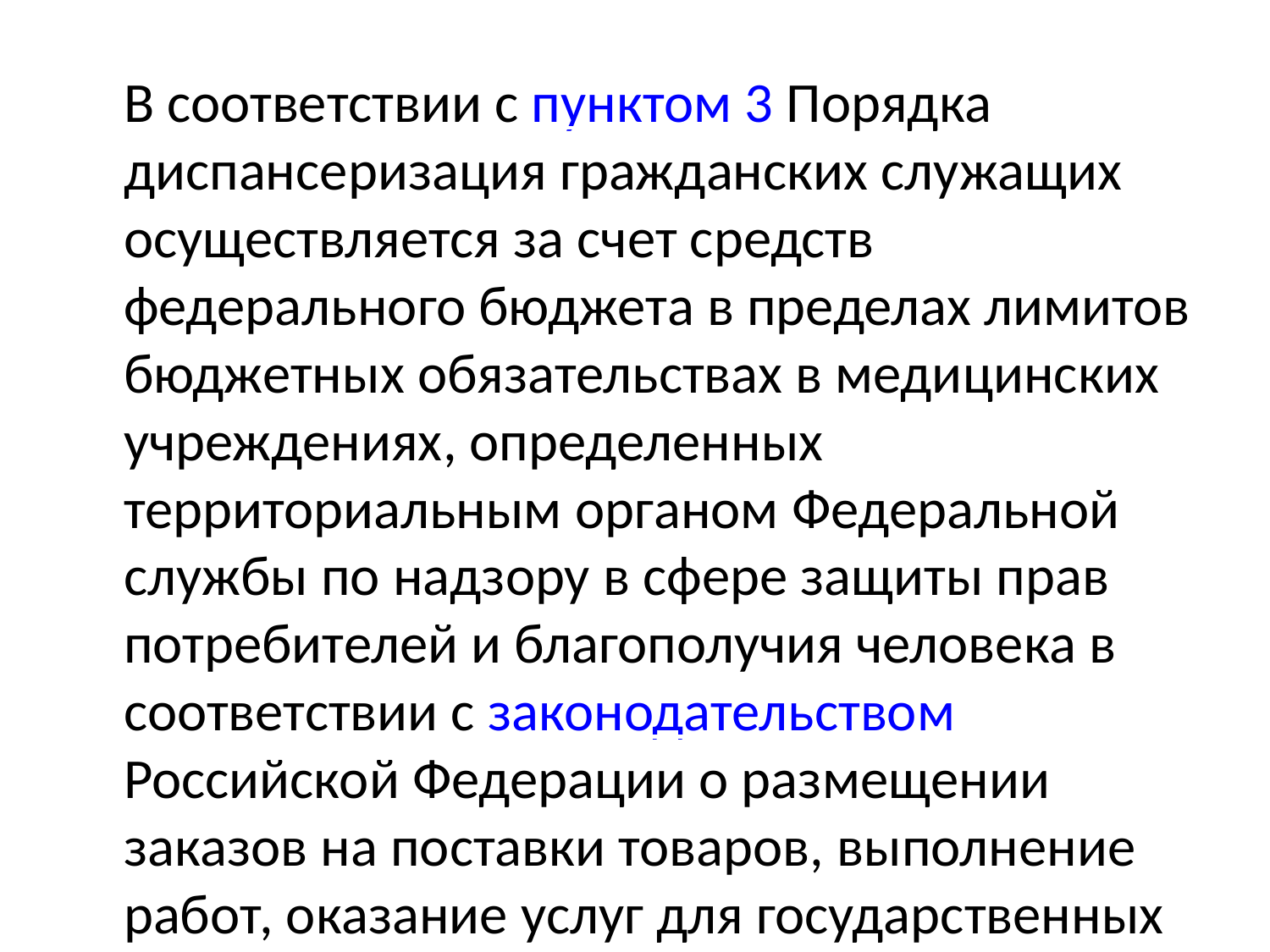

В соответствии с пунктом 3 Порядка диспансеризация гражданских служащих осуществляется за счет средств федерального бюджета в пределах лимитов бюджетных обязательствах в медицинских учреждениях, определенных территориальным органом Федеральной службы по надзору в сфере защиты прав потребителей и благополучия человека в соответствии с законодательством Российской Федерации о размещении заказов на поставки товаров, выполнение работ, оказание услуг для государственных и муниципальных нужд, имеющих лицензию на осуществление медицинской деятельности, включая работы (услуги) при осуществлении амбулаторно-поликлинической медицинской помощи по специальностям: "терапия", "акушерство и гинекология", "неврология", "урология", "хирургия", "офтальмология", "отоларингология", "эндокринология", "психиатрия", "психиатрия-наркология", "рентгенология", "ультразвуковая диагностика", "клиническая лабораторная диагностика".